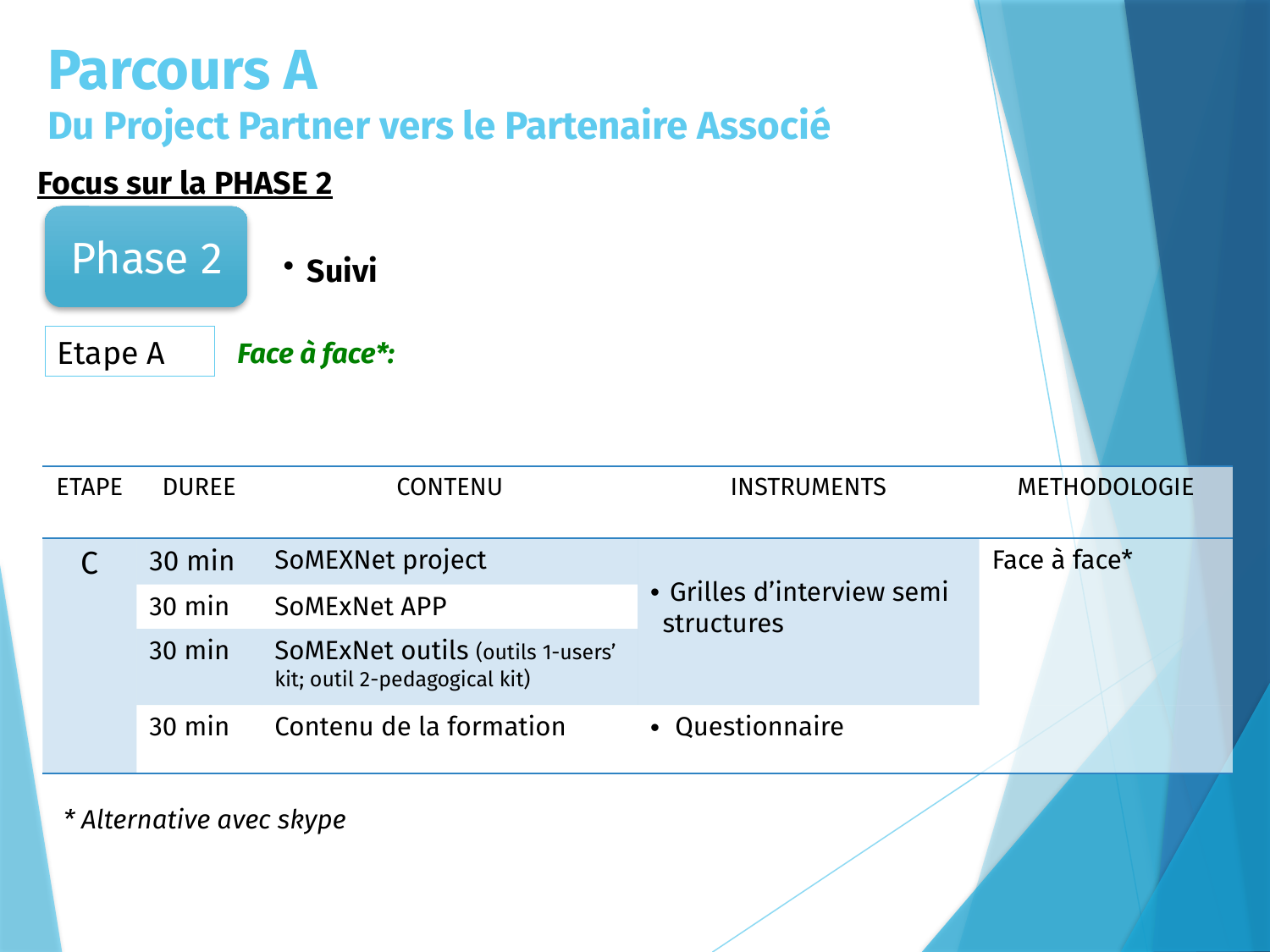

Parcours A
Du Project Partner vers le Partenaire Associé
Focus sur la PHASE 2

Phase 2
Suivi

Etape A
Face à face*:
| ETAPE | DUREE | CONTENU | INSTRUMENTS | METHODOLOGIE |
| --- | --- | --- | --- | --- |
| C | 30 min | SoMEXNet project | Grilles d’interview semi structures | Face à face\* |
|  | 30 min | SoMExNet APP |  |  |
|  | 30 min | SoMExNet outils (outils 1-users’ kit; outil 2-pedagogical kit) |  |  |
|  | 30 min | Contenu de la formation | Questionnaire |  |
* Alternative avec skype